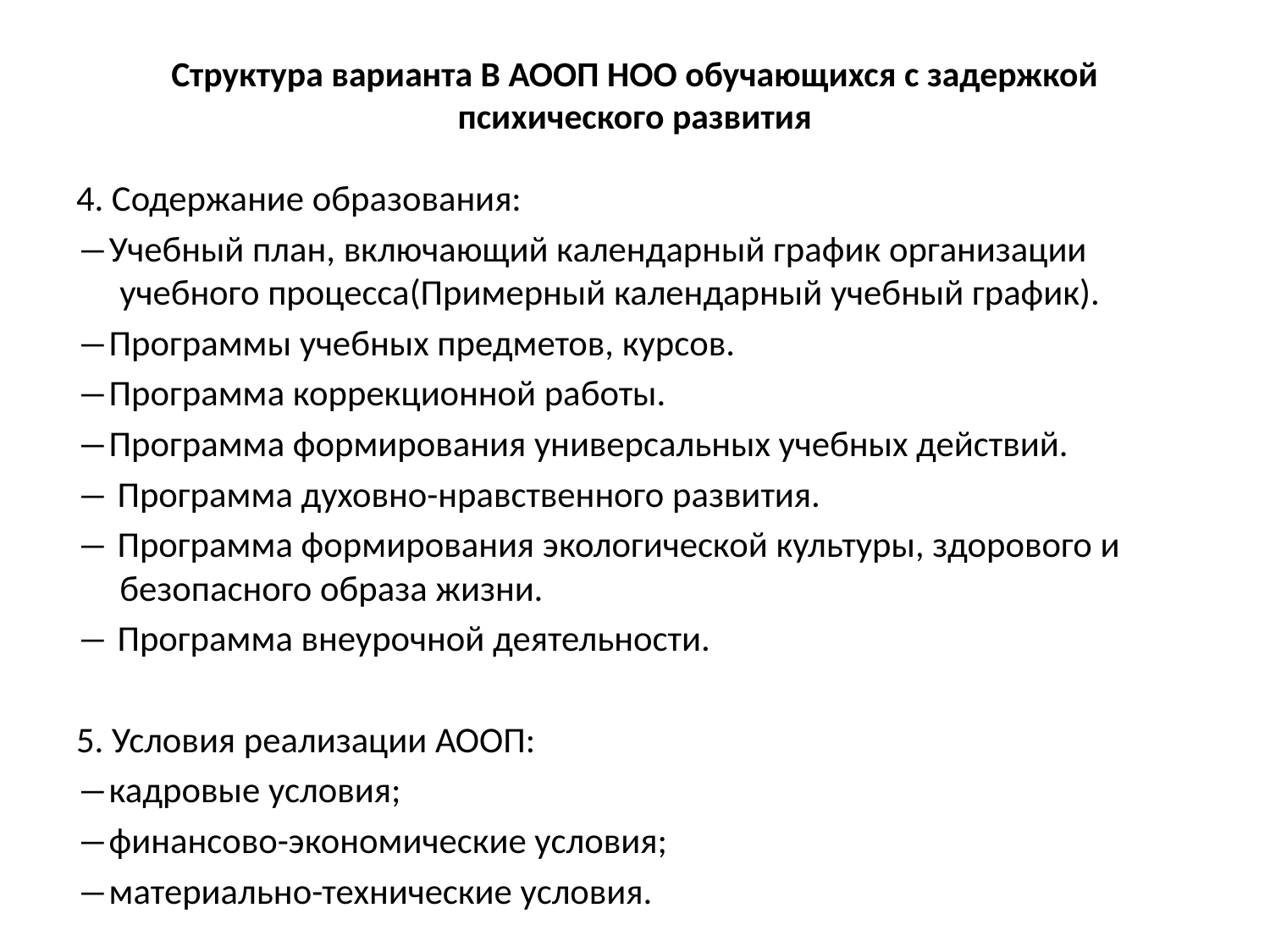

# Структура варианта В АООП НОО обучающихся с задержкой психического развития
4. Содержание образования:
―Учебный план, включающий календарный график организации учебного процесса(Примерный календарный учебный график).
―Программы учебных предметов, курсов.
―Программа коррекционной работы.
―Программа формирования универсальных учебных действий.
― Программа духовно-нравственного развития.
― Программа формирования экологической культуры, здорового и безопасного образа жизни.
― Программа внеурочной деятельности.

5. Условия реализации АООП:
―кадровые условия;
―финансово-экономические условия;
―материально-технические условия.